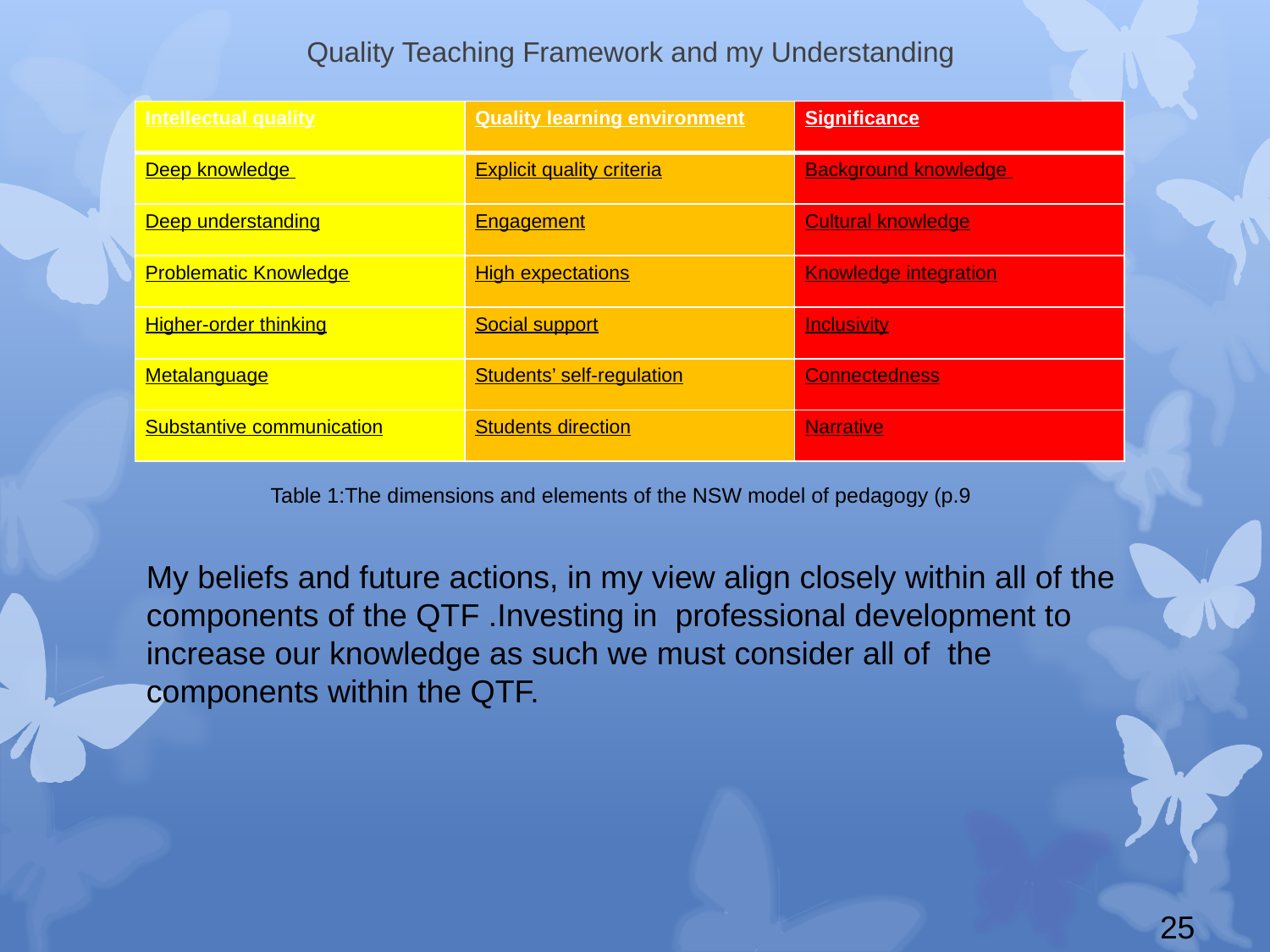

# Quality Teaching Framework and my Understanding
| Intellectual quality | Quality learning environment | Significance |
| --- | --- | --- |
| Deep knowledge | Explicit quality criteria | Background knowledge |
| Deep understanding | Engagement | Cultural knowledge |
| Problematic Knowledge | High expectations | Knowledge integration |
| Higher-order thinking | Social support | Inclusivity |
| Metalanguage | Students’ self-regulation | Connectedness |
| Substantive communication | Students direction | Narrative |
Table 1:The dimensions and elements of the NSW model of pedagogy (p.9
My beliefs and future actions, in my view align closely within all of the components of the QTF .Investing in  professional development to increase our knowledge as such we must consider all of  the components within the QTF.
25